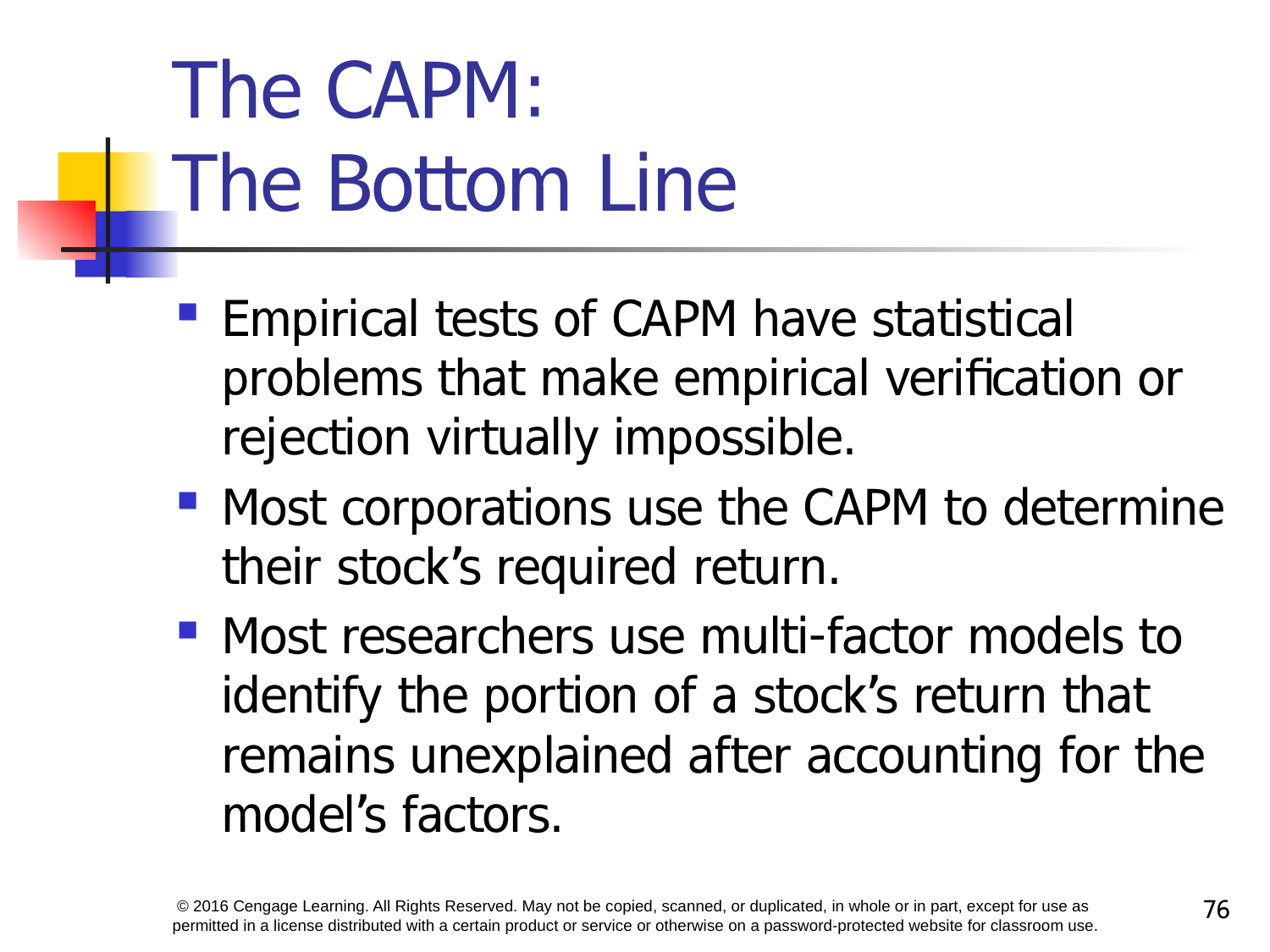

# The CAPM: The Bottom Line
Empirical tests of CAPM have statistical problems that make empirical verification or rejection virtually impossible.
Most corporations use the CAPM to determine their stock’s required return.
Most researchers use multi-factor models to identify the portion of a stock’s return that remains unexplained after accounting for the model’s factors.
76